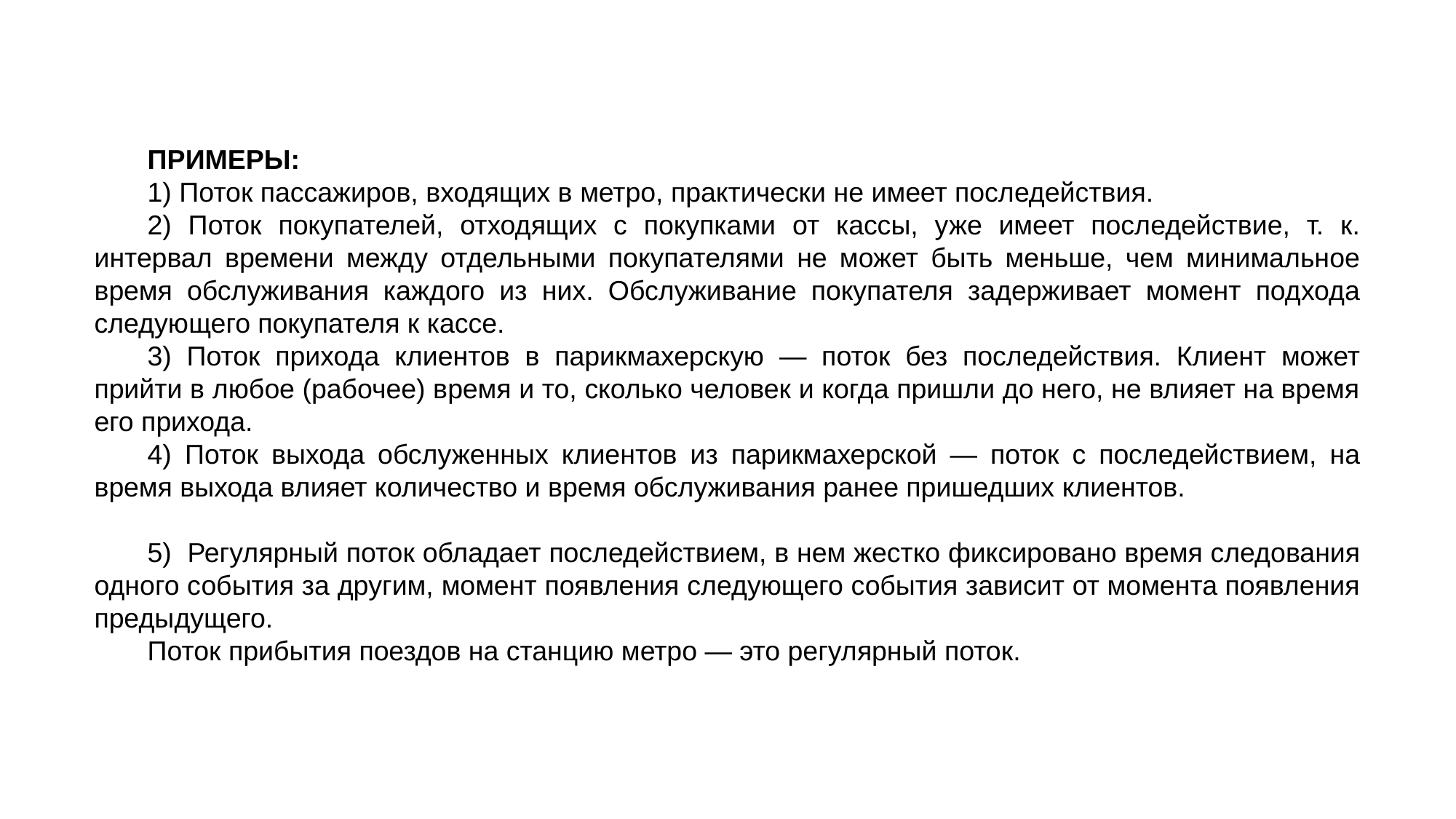

ПРИМЕРЫ:
1) Поток пассажиров, входящих в метро, практически не имеет последействия.
2) Поток покупателей, отходящих с покупками от кассы, уже имеет последействие, т. к. интервал времени между отдельными покупателями не может быть меньше, чем минимальное время обслуживания каждого из них. Обслуживание покупателя задерживает момент подхода следующего покупателя к кассе.
3) Поток прихода клиентов в парикмахерскую — поток без последействия. Клиент может прийти в любое (рабочее) время и то, сколько человек и когда пришли до него, не влияет на время его прихода.
4) Поток выхода обслуженных клиентов из парикмахерской — поток с последействием, на время выхода влияет количество и время обслуживания ранее пришедших клиентов.

5)  Регулярный поток обладает последействием, в нем жестко фиксировано время следования одного события за другим, момент появления следующего события зависит от момента появления предыдущего.
Поток прибытия поездов на станцию метро — это регулярный поток.